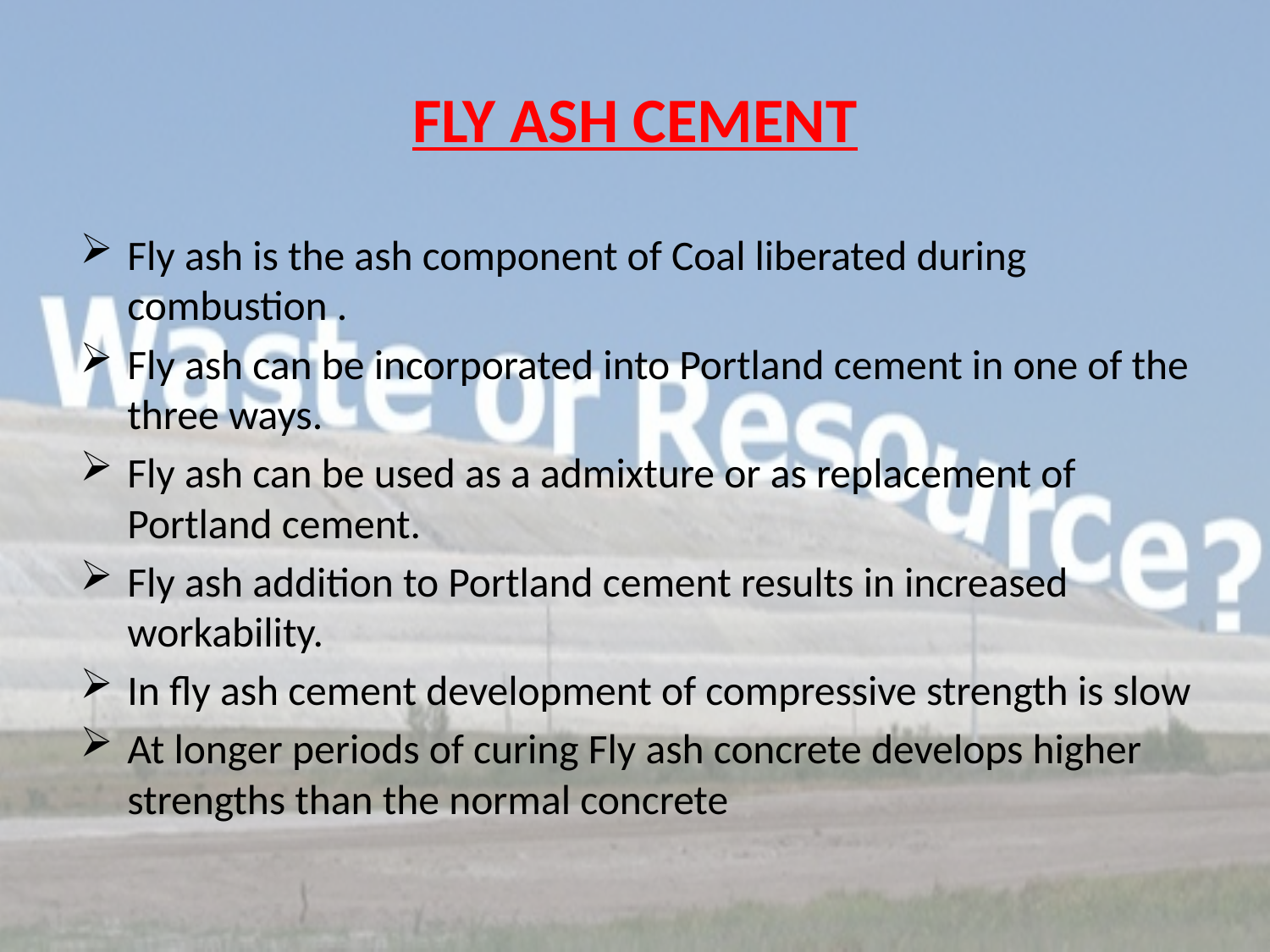

# FLY ASH CEMENT
Fly ash is the ash component of Coal liberated during combustion .
Fly ash can be incorporated into Portland cement in one of the three ways.
Fly ash can be used as a admixture or as replacement of Portland cement.
Fly ash addition to Portland cement results in increased workability.
In fly ash cement development of compressive strength is slow
At longer periods of curing Fly ash concrete develops higher strengths than the normal concrete